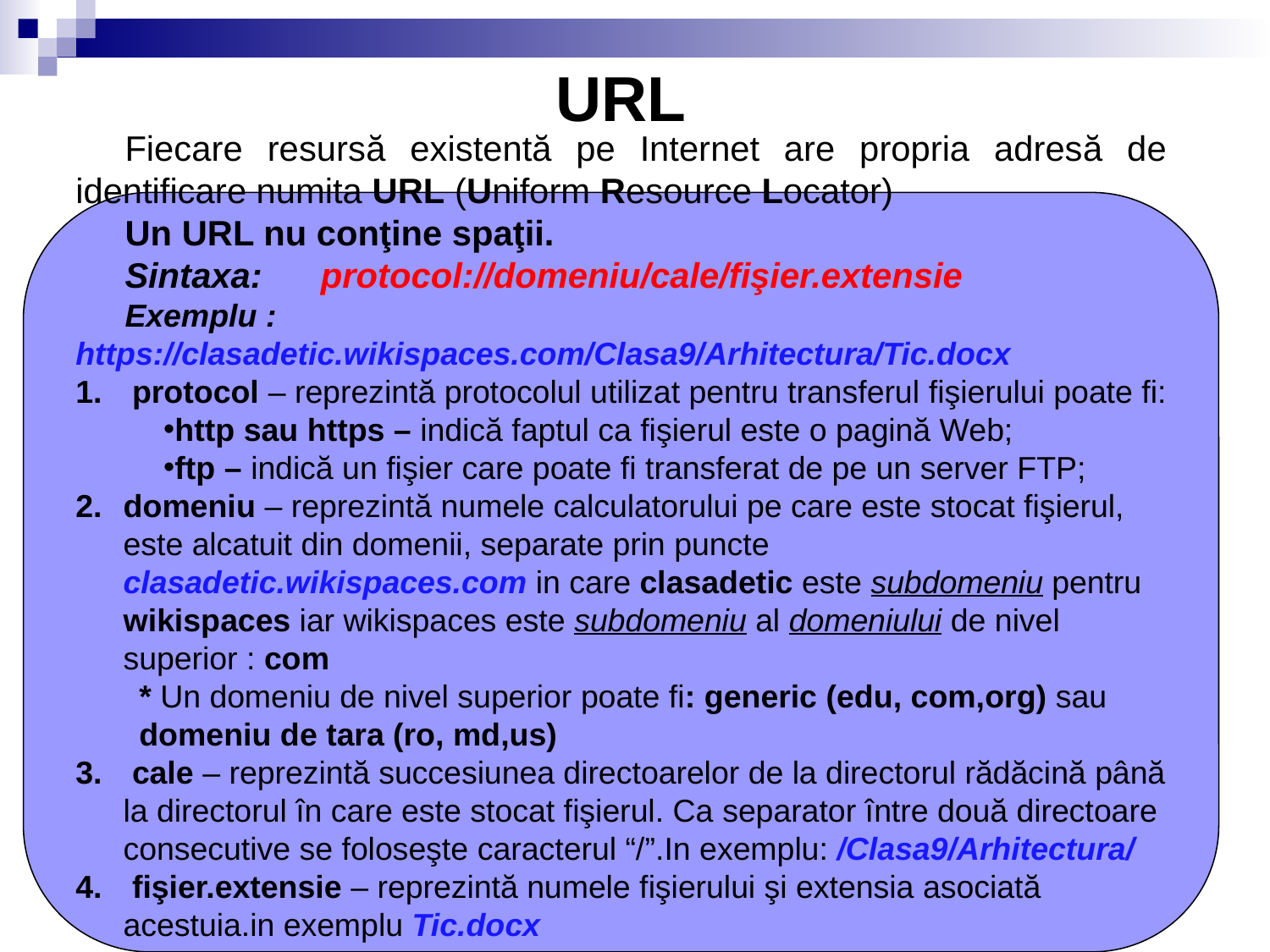

# URL
Fiecare resursă existentă pe Internet are propria adresă de identificare numita URL (Uniform Resource Locator)
Un URL nu conţine spaţii.
Sintaxa:      protocol://domeniu/cale/fişier.extensie
Exemplu : 	https://clasadetic.wikispaces.com/Clasa9/Arhitectura/Tic.docx
 protocol – reprezintă protocolul utilizat pentru transferul fişierului poate fi:
http sau https – indică faptul ca fişierul este o pagină Web;
ftp – indică un fişier care poate fi transferat de pe un server FTP;
domeniu – reprezintă numele calculatorului pe care este stocat fişierul, este alcatuit din domenii, separate prin puncte clasadetic.wikispaces.com in care clasadetic este subdomeniu pentru wikispaces iar wikispaces este subdomeniu al domeniului de nivel superior : com
* Un domeniu de nivel superior poate fi: generic (edu, com,org) sau domeniu de tara (ro, md,us)
 cale – reprezintă succesiunea directoarelor de la directorul rădăcină până la directorul în care este stocat fişierul. Ca separator între două directoare consecutive se foloseşte caracterul “/”.In exemplu: /Clasa9/Arhitectura/
 fişier.extensie – reprezintă numele fişierului şi extensia asociată acestuia.in exemplu Tic.docx